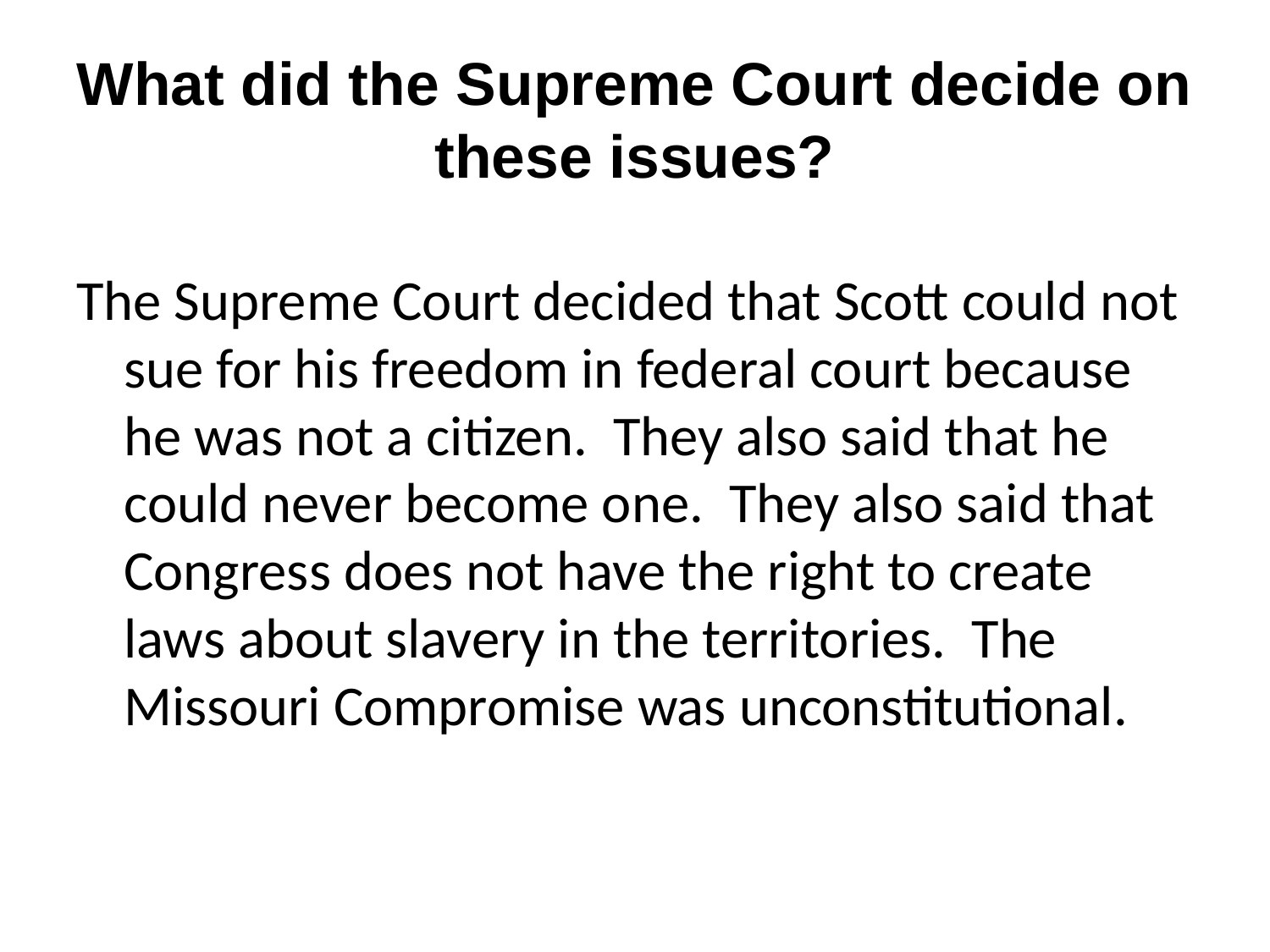

# What did the Supreme Court decide on these issues?
The Supreme Court decided that Scott could not sue for his freedom in federal court because he was not a citizen.  They also said that he could never become one.  They also said that Congress does not have the right to create laws about slavery in the territories.  The Missouri Compromise was unconstitutional.